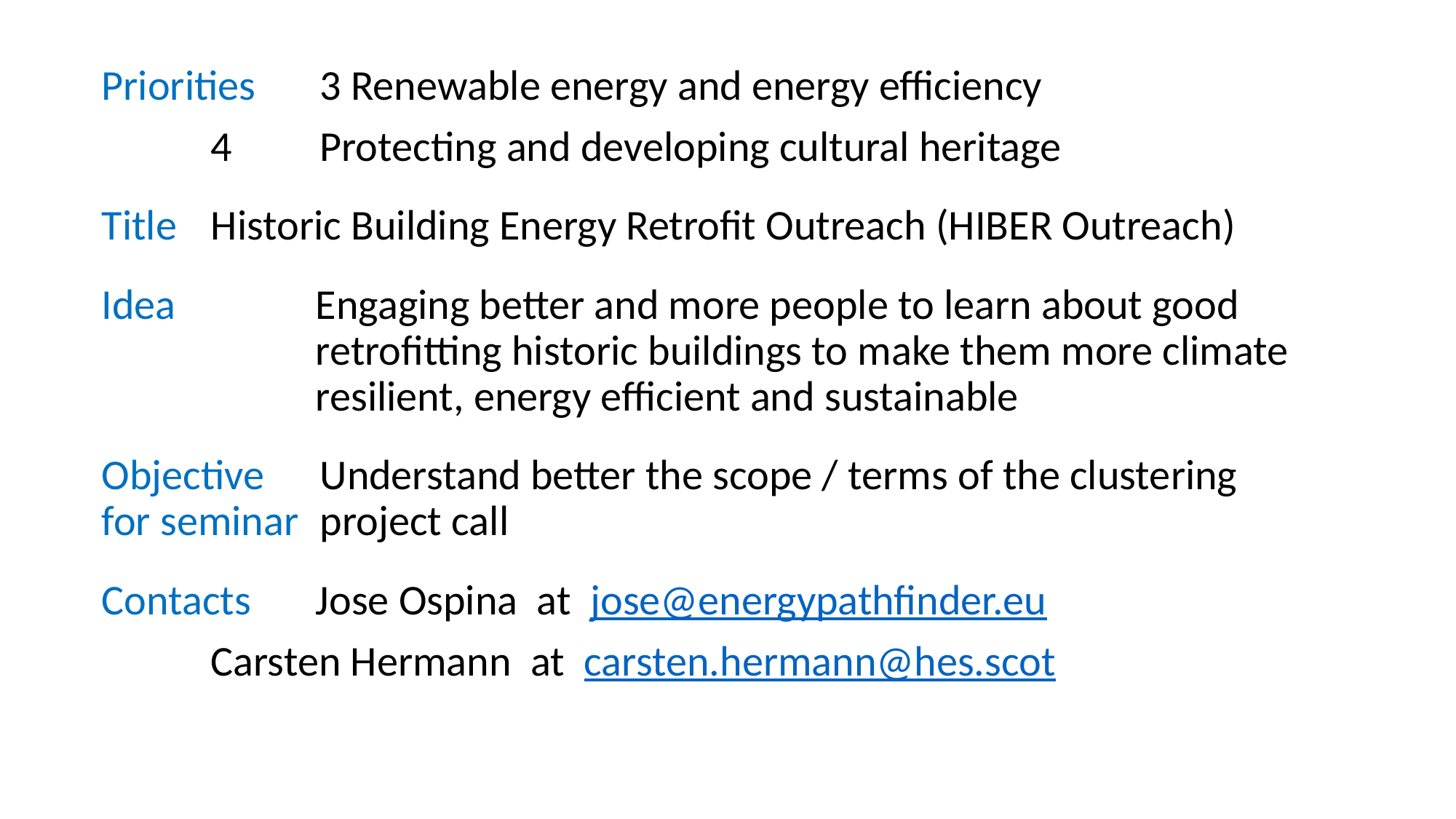

Priorities 	3 Renewable energy and energy efficiency
	4	Protecting and developing cultural heritage
Title 	Historic Building Energy Retrofit Outreach (HIBER Outreach)
Idea	Engaging better and more people to learn about good retrofitting historic buildings to make them more climate resilient, energy efficient and sustainable
Objective	Understand better the scope / terms of the clustering
for seminar	project call
Contacts	Jose Ospina  at  jose@energypathfinder.eu
	Carsten Hermann  at  carsten.hermann@hes.scot